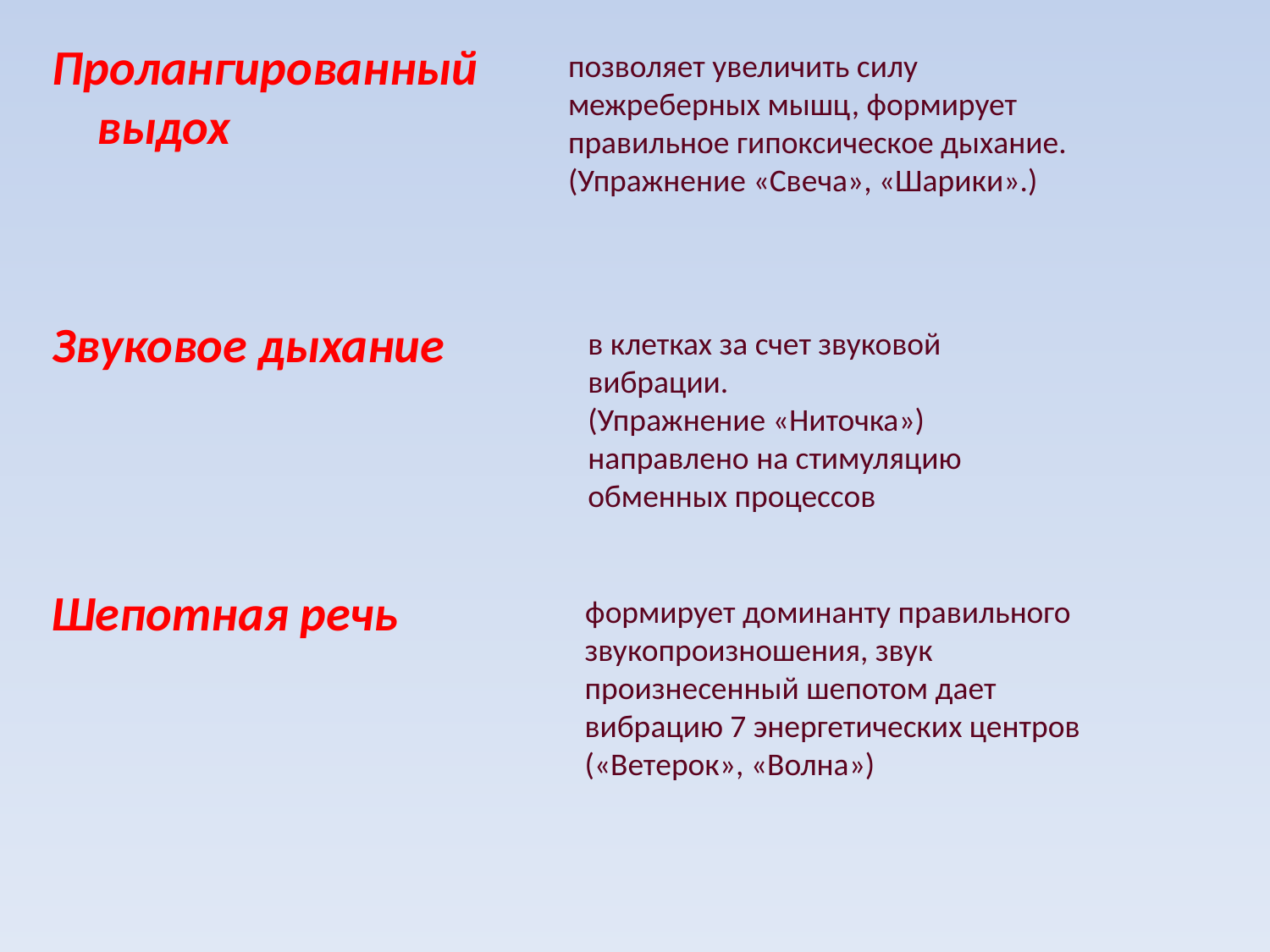

Пролангированный        выдох
позволяет увеличить силу межреберных мышц, формирует правильное гипоксическое дыхание. (Упражнение «Свеча», «Шарики».)
Звуковое дыхание
в клетках за счет звуковой вибрации.
(Упражнение «Ниточка») направлено на стимуляцию обменных процессов
Шепотная речь
        формирует доминанту правильного звукопроизношения, звук произнесенный шепотом дает вибрацию 7 энергетических центров («Ветерок», «Волна»)